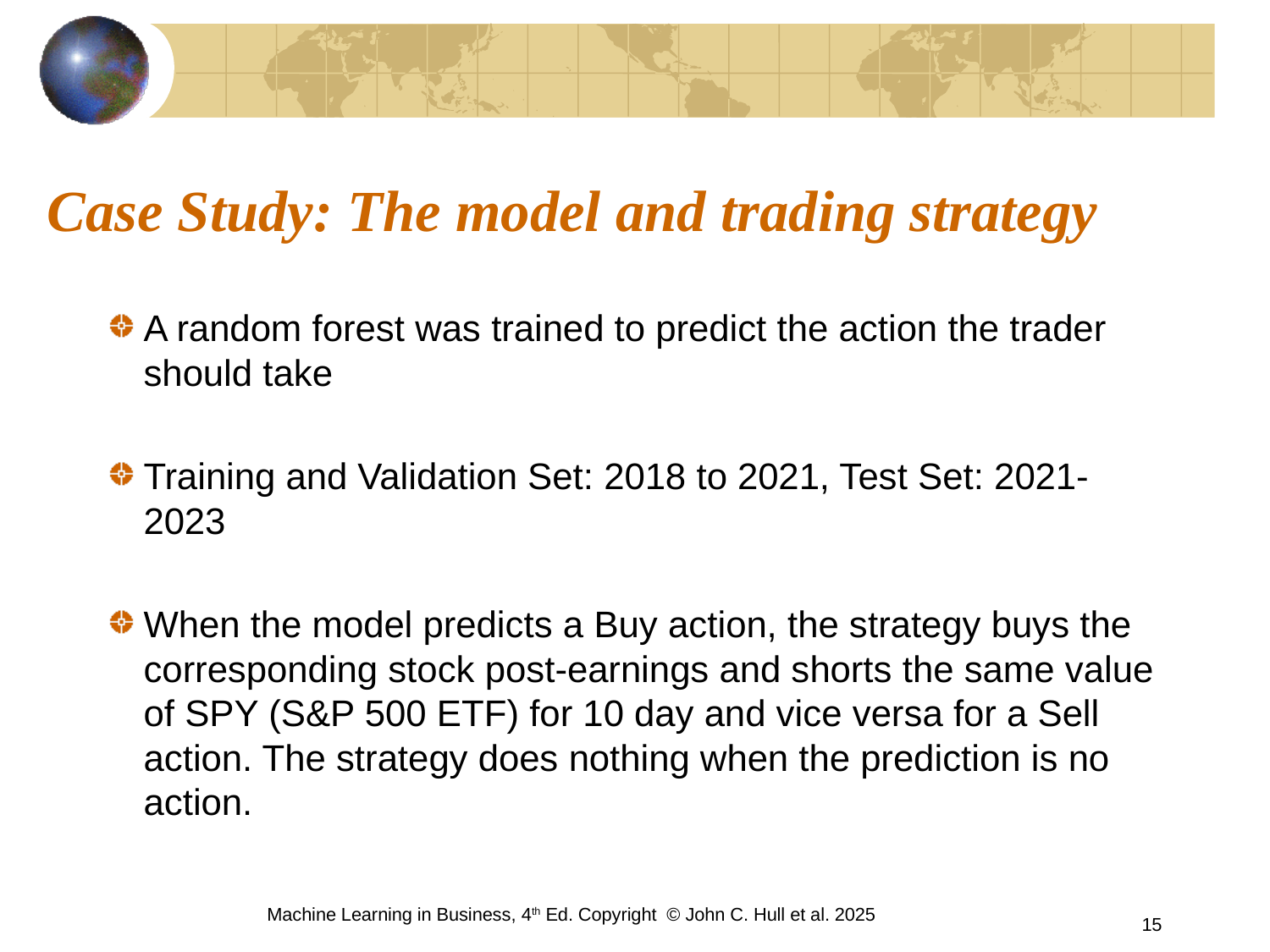

# Case Study: The model and trading strategy
A random forest was trained to predict the action the trader should take

Training and Validation Set: 2018 to 2021, Test Set: 2021-2023

When the model predicts a Buy action, the strategy buys the corresponding stock post-earnings and shorts the same value of SPY (S&P 500 ETF) for 10 day and vice versa for a Sell action. The strategy does nothing when the prediction is no action.
Machine Learning in Business, 4th Ed. Copyright  © John C. Hull et al. 2025
15